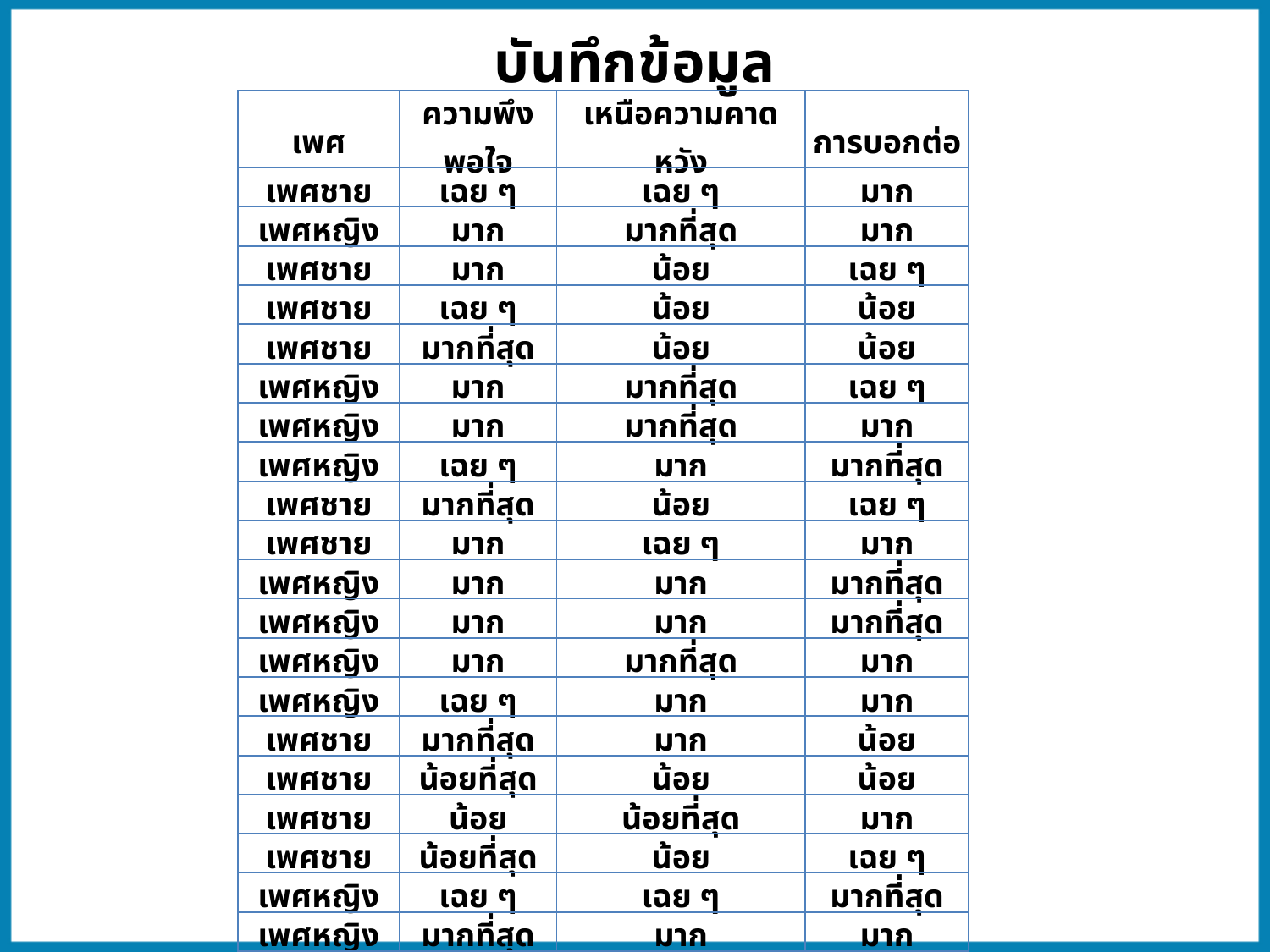

บันทึกข้อมูล
| เพศ | ความพึงพอใจ | เหนือความคาดหวัง | การบอกต่อ |
| --- | --- | --- | --- |
| เพศชาย | เฉย ๆ | เฉย ๆ | มาก |
| เพศหญิง | มาก | มากที่สุด | มาก |
| เพศชาย | มาก | น้อย | เฉย ๆ |
| เพศชาย | เฉย ๆ | น้อย | น้อย |
| เพศชาย | มากที่สุด | น้อย | น้อย |
| เพศหญิง | มาก | มากที่สุด | เฉย ๆ |
| เพศหญิง | มาก | มากที่สุด | มาก |
| เพศหญิง | เฉย ๆ | มาก | มากที่สุด |
| เพศชาย | มากที่สุด | น้อย | เฉย ๆ |
| เพศชาย | มาก | เฉย ๆ | มาก |
| เพศหญิง | มาก | มาก | มากที่สุด |
| เพศหญิง | มาก | มาก | มากที่สุด |
| เพศหญิง | มาก | มากที่สุด | มาก |
| เพศหญิง | เฉย ๆ | มาก | มาก |
| เพศชาย | มากที่สุด | มาก | น้อย |
| เพศชาย | น้อยที่สุด | น้อย | น้อย |
| เพศชาย | น้อย | น้อยที่สุด | มาก |
| เพศชาย | น้อยที่สุด | น้อย | เฉย ๆ |
| เพศหญิง | เฉย ๆ | เฉย ๆ | มากที่สุด |
| เพศหญิง | มากที่สุด | มาก | มาก |